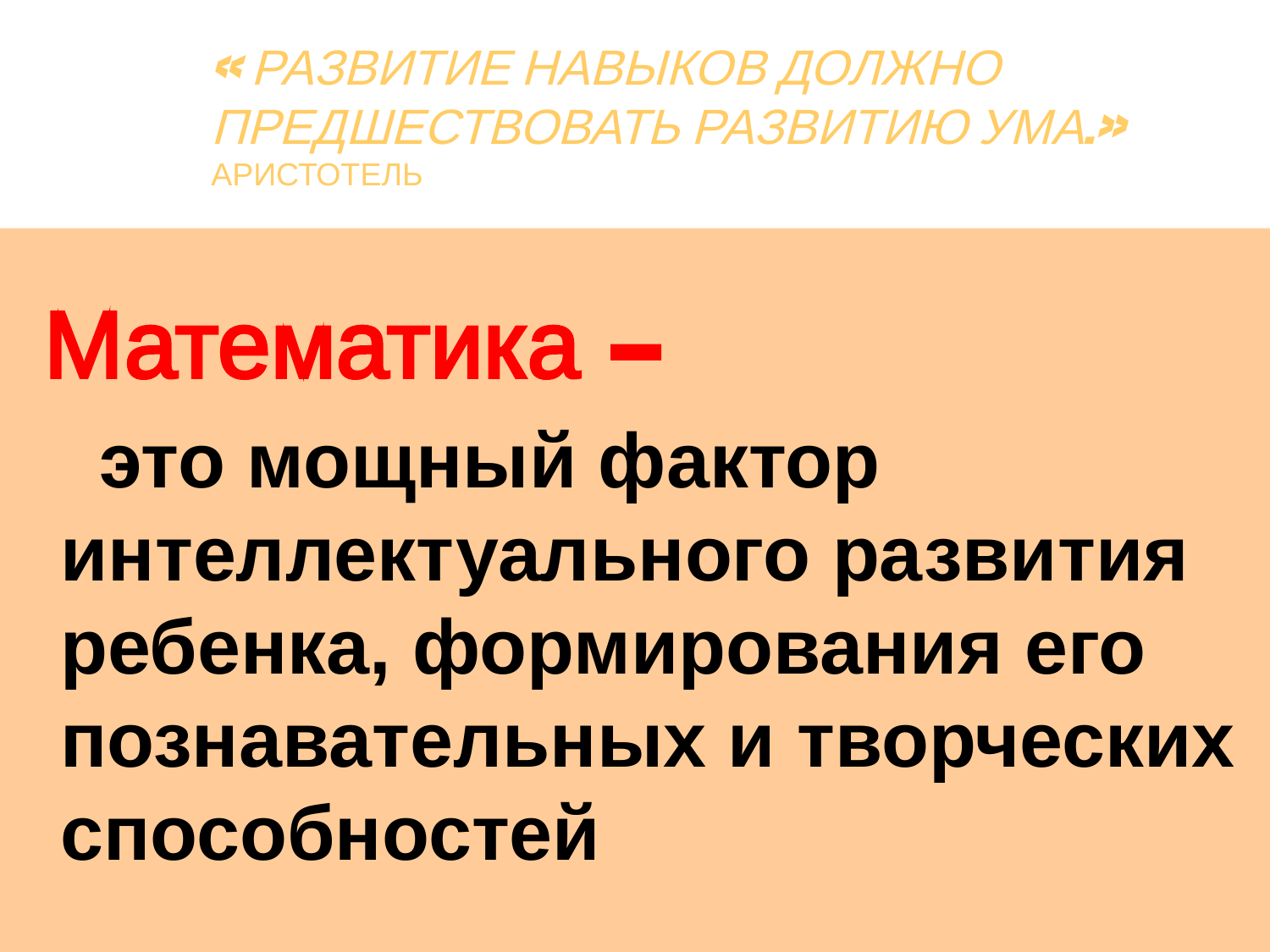

# « Развитие навыков должно предшествовать развитию ума.» Аристотель

    Математика –
    это мощный фактор интеллектуального развития ребенка, формирования его познавательных и творческих способностей